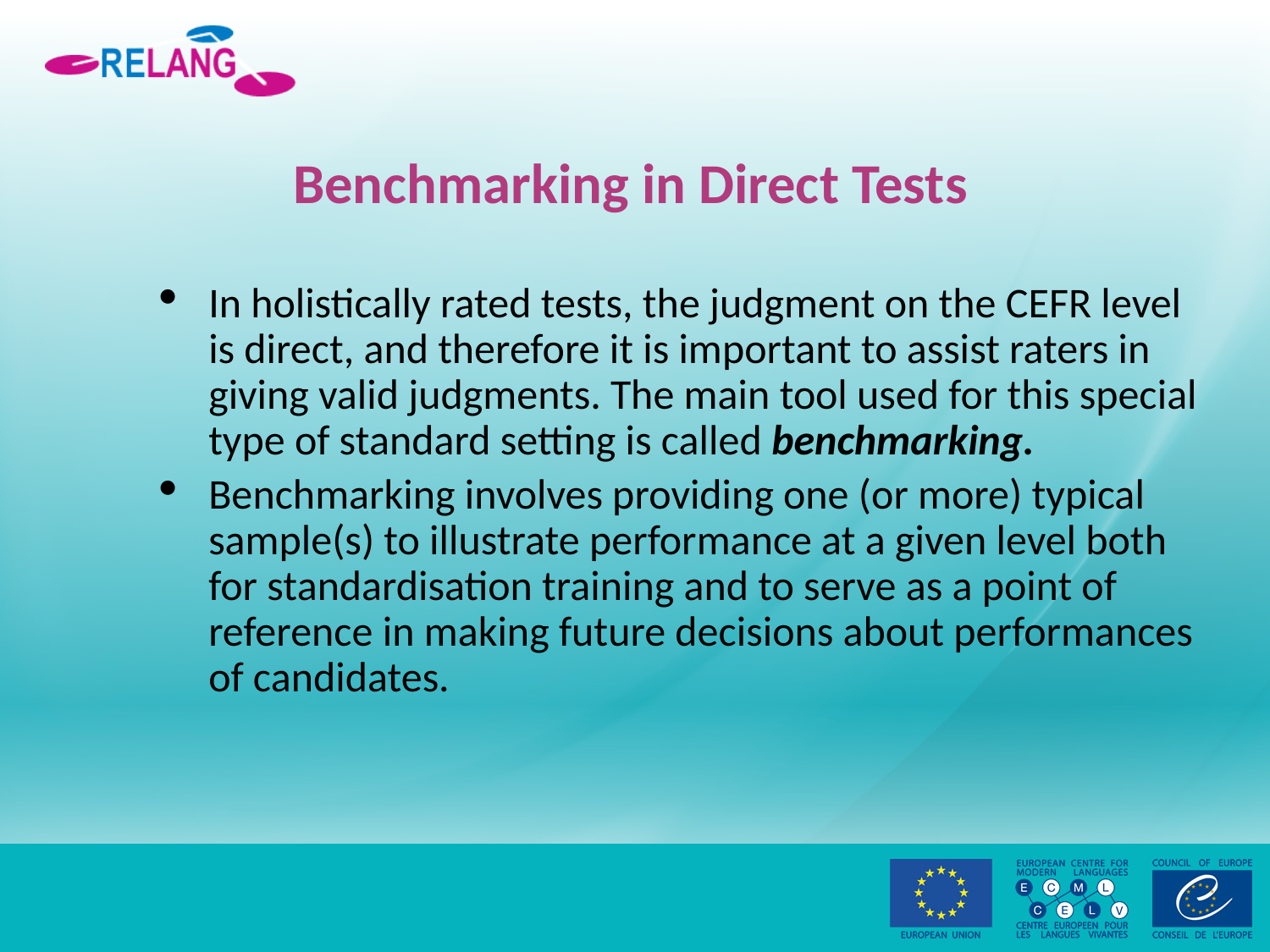

# Benchmarking in Direct Tests
In holistically rated tests, the judgment on the CEFR level is direct, and therefore it is important to assist raters in giving valid judgments. The main tool used for this special type of standard setting is called benchmarking.
Benchmarking involves providing one (or more) typical sample(s) to illustrate performance at a given level both for standardisation training and to serve as a point of reference in making future decisions about performances of candidates.